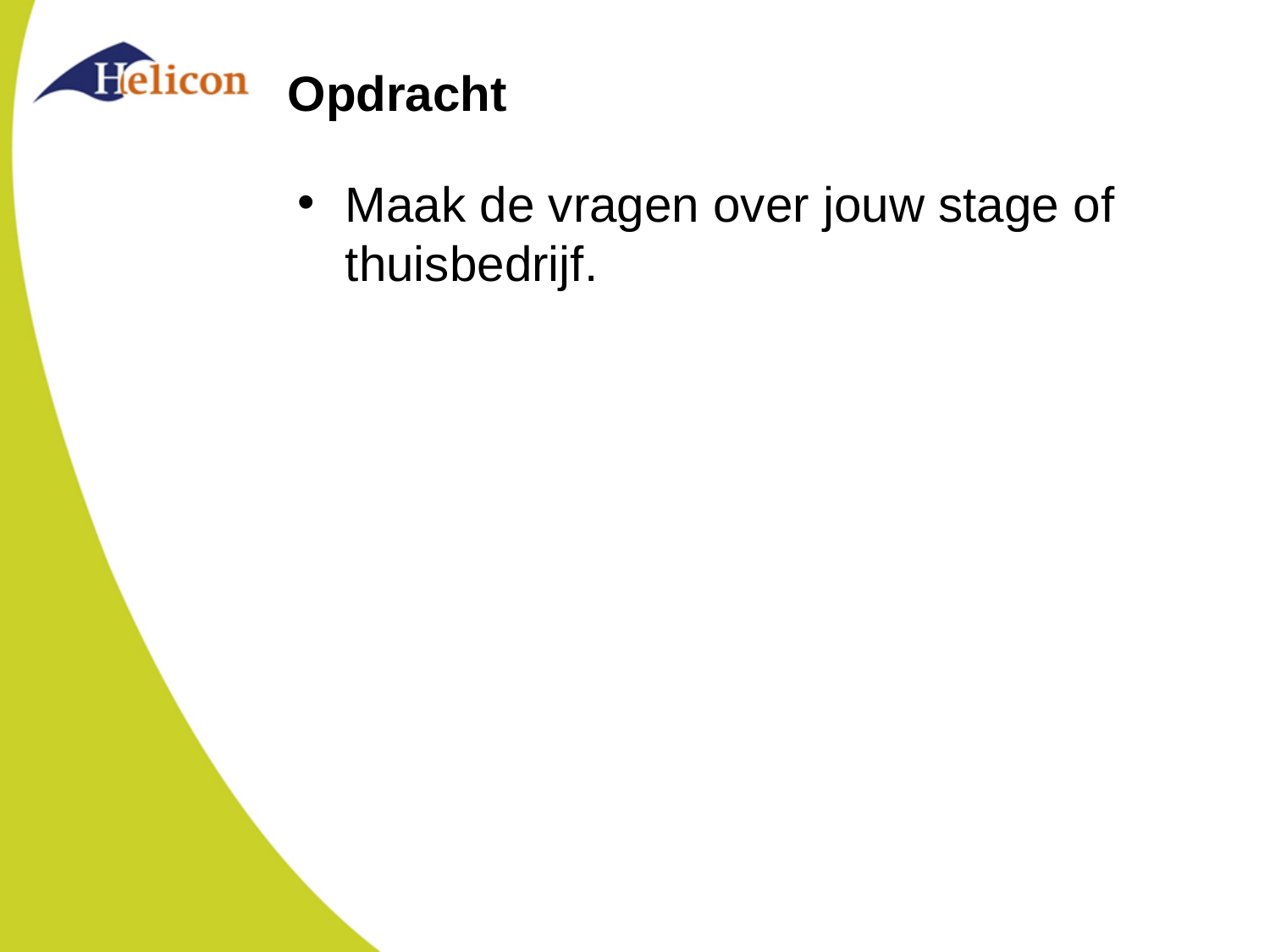

# Opdracht
Maak de vragen over jouw stage of thuisbedrijf.